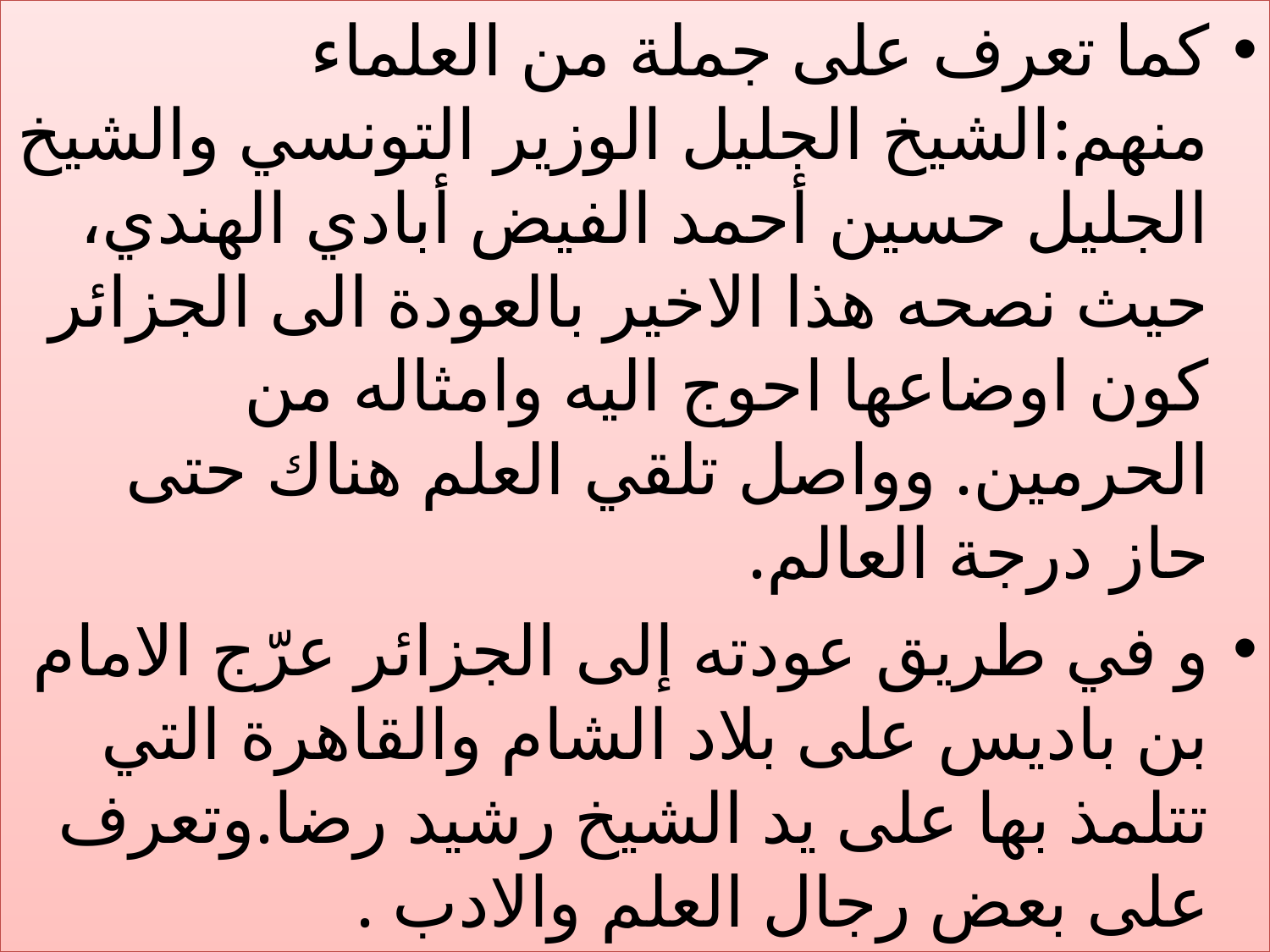

كما تعرف على جملة من العلماء منهم:الشيخ الجليل الوزير التونسي والشيخ الجليل حسين أحمد الفيض أبادي الهندي، حيث نصحه هذا الاخير بالعودة الى الجزائر كون اوضاعها احوج اليه وامثاله من الحرمين. وواصل تلقي العلم هناك حتى حاز درجة العالم.
و في طريق عودته إلى الجزائر عرّج الامام بن باديس على بلاد الشام والقاهرة التي تتلمذ بها على يد الشيخ رشيد رضا.وتعرف على بعض رجال العلم والادب .